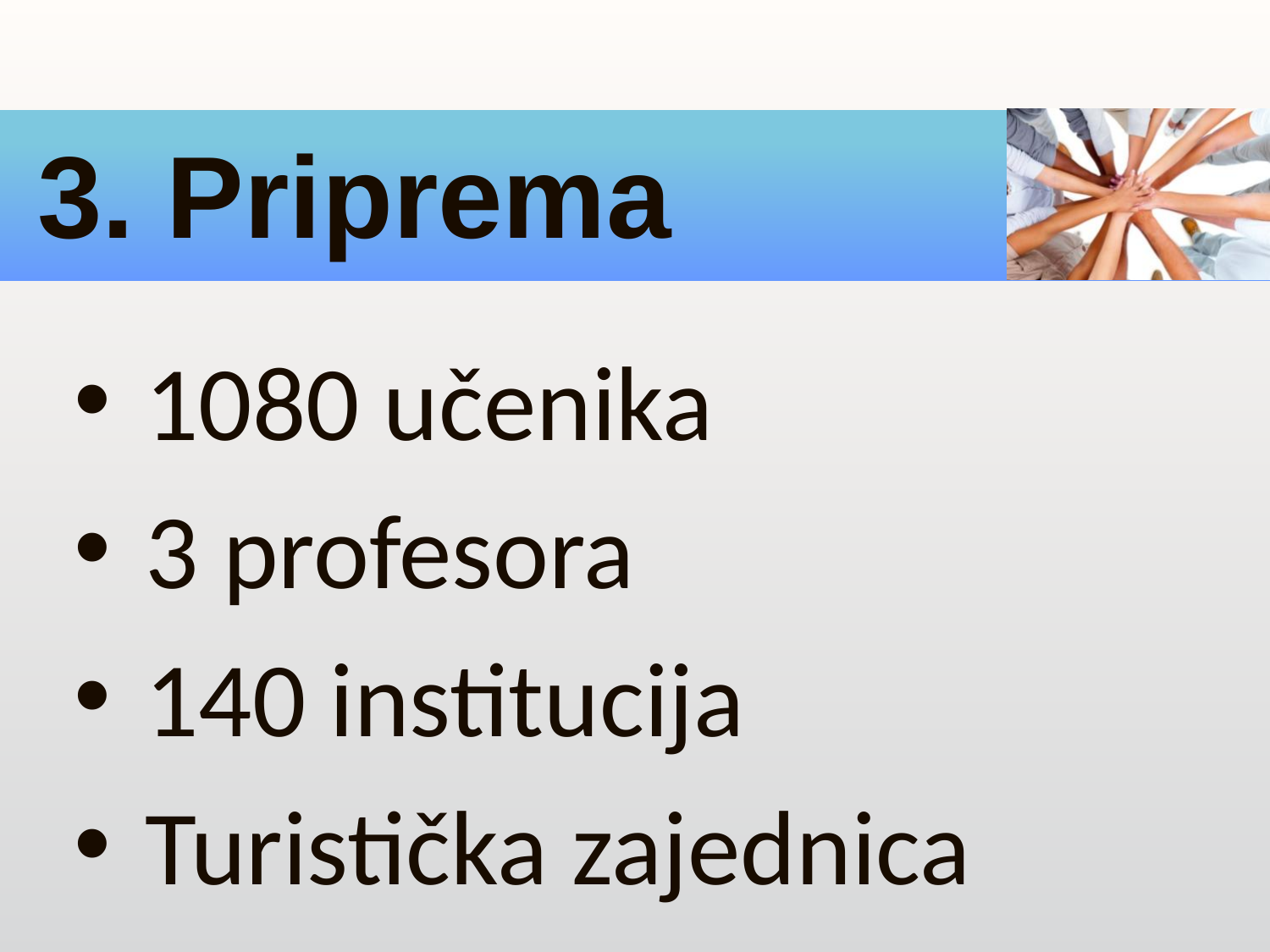

# 3. Priprema
 1080 učenika
 3 profesora
 140 institucija
 Turistička zajednica